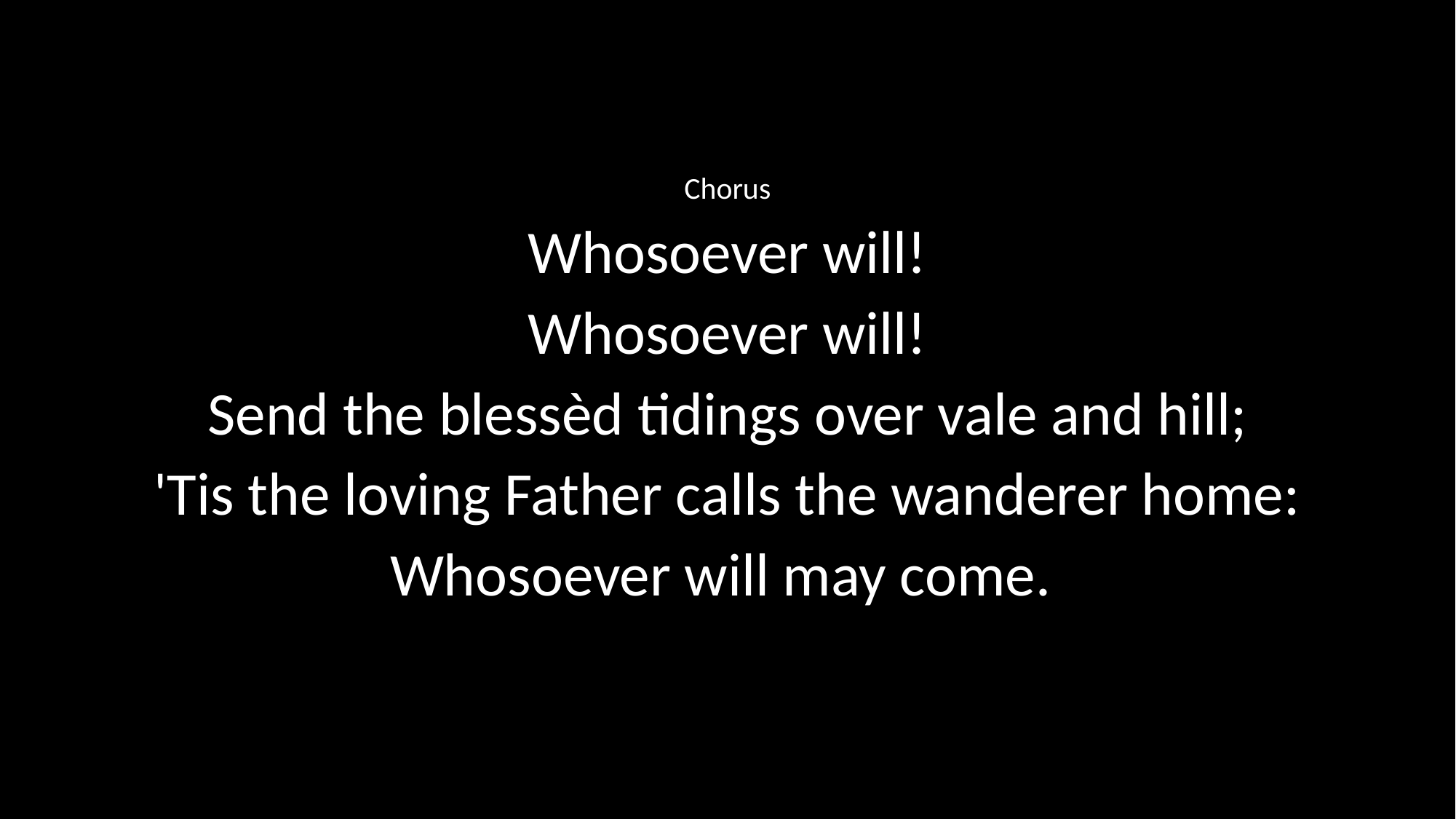

Chorus
Whosoever will!
Whosoever will!
Send the blessèd tidings over vale and hill;
'Tis the loving Father calls the wanderer home:
Whosoever will may come.